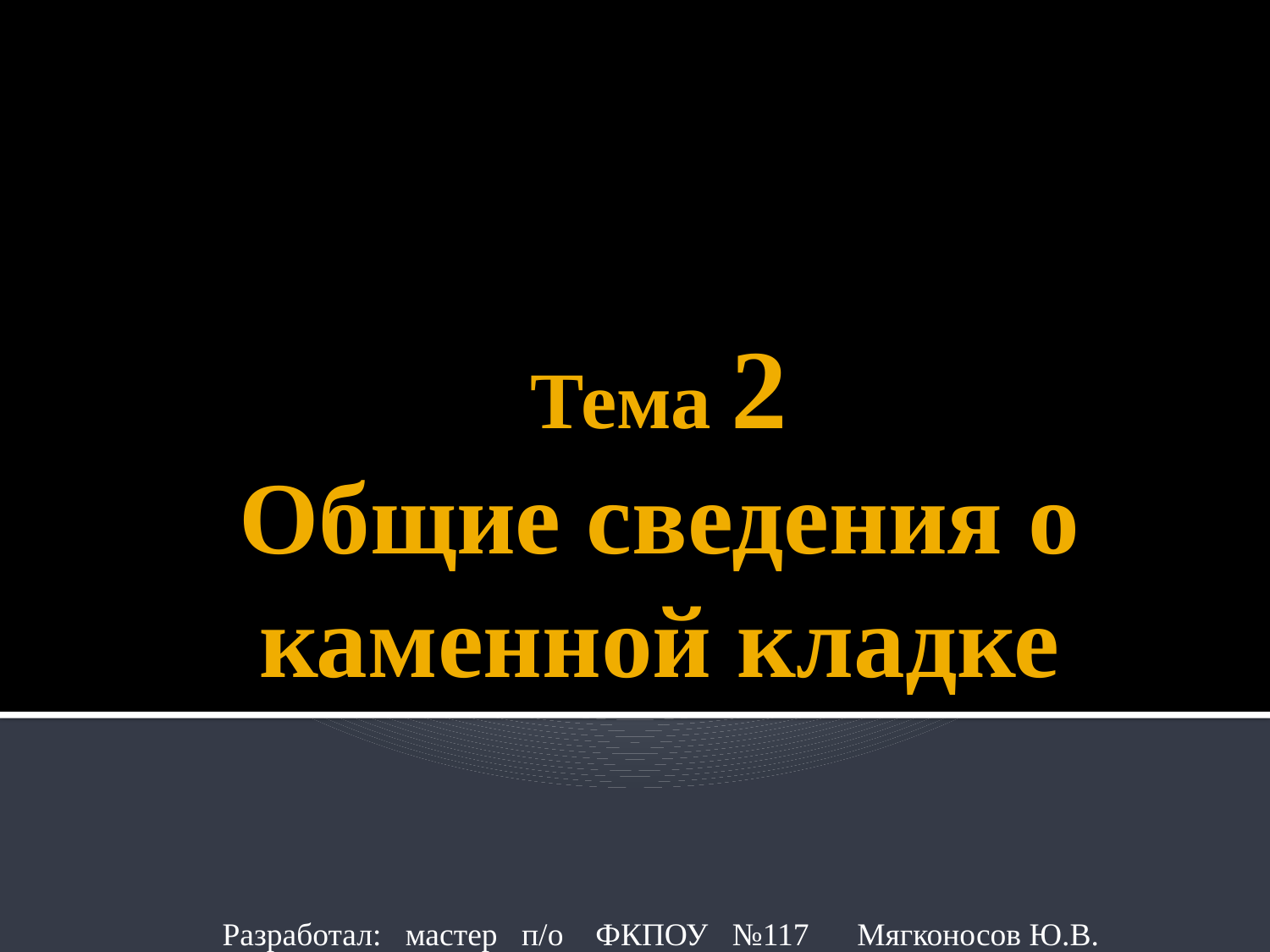

# Тема 2 Общие сведения о каменной кладке
Разработал:   мастер   п/о    ФКПОУ   №117      Мягконосов Ю.В.